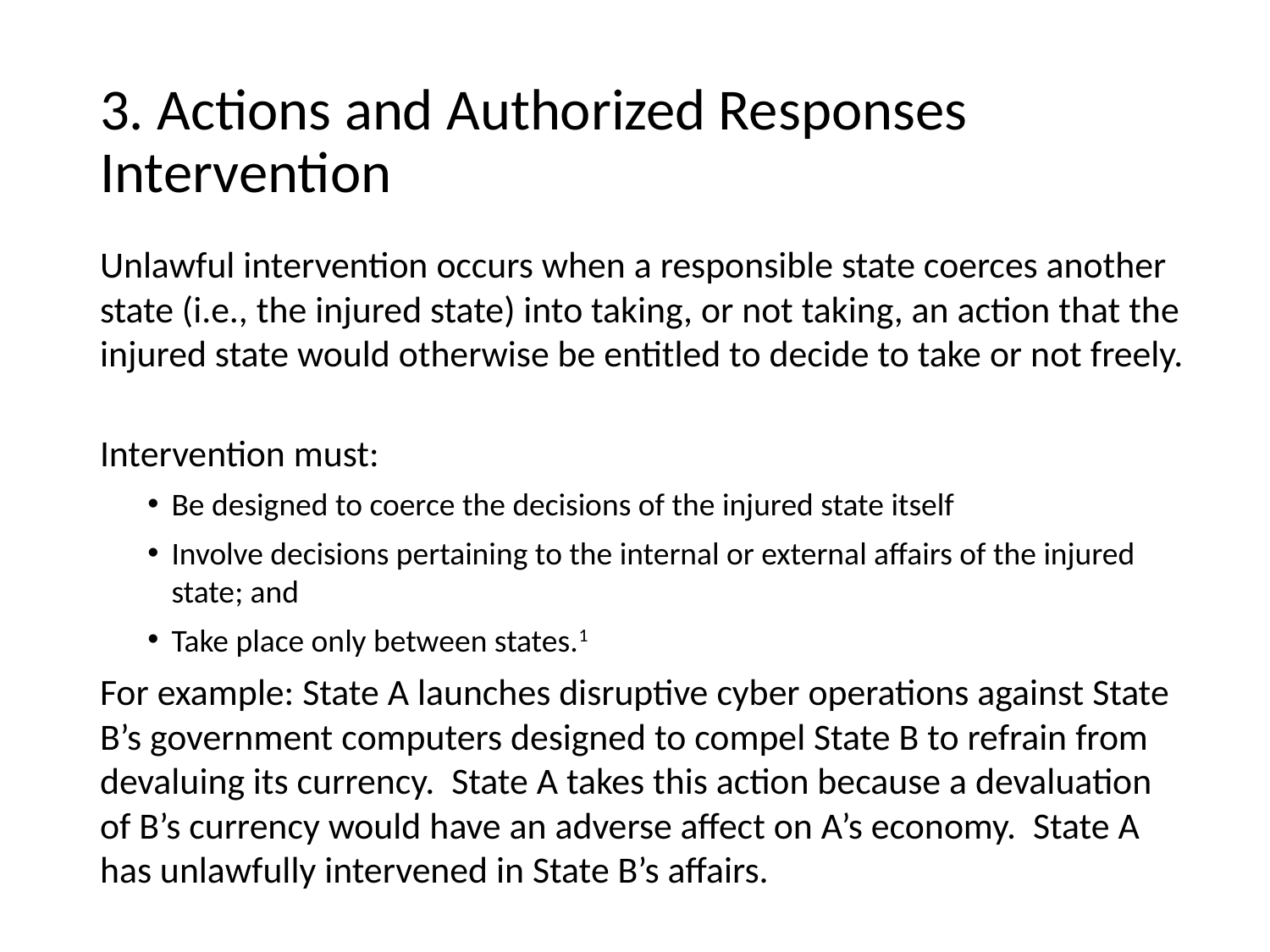

# 3. Actions and Authorized Responses Intervention
Unlawful intervention occurs when a responsible state coerces another state (i.e., the injured state) into taking, or not taking, an action that the injured state would otherwise be entitled to decide to take or not freely.
Intervention must:
Be designed to coerce the decisions of the injured state itself
Involve decisions pertaining to the internal or external affairs of the injured state; and
Take place only between states.1
For example: State A launches disruptive cyber operations against State B’s government computers designed to compel State B to refrain from devaluing its currency.  State A takes this action because a devaluation of B’s currency would have an adverse affect on A’s economy.  State A has unlawfully intervened in State B’s affairs.

1. TALLINN MANUAL 2.0, Rule 66 (citing Military and Paramilitary Activities in and against Nicaragua (Nicar. v. U.S.), 1986 ICJ 14 (27 June)).